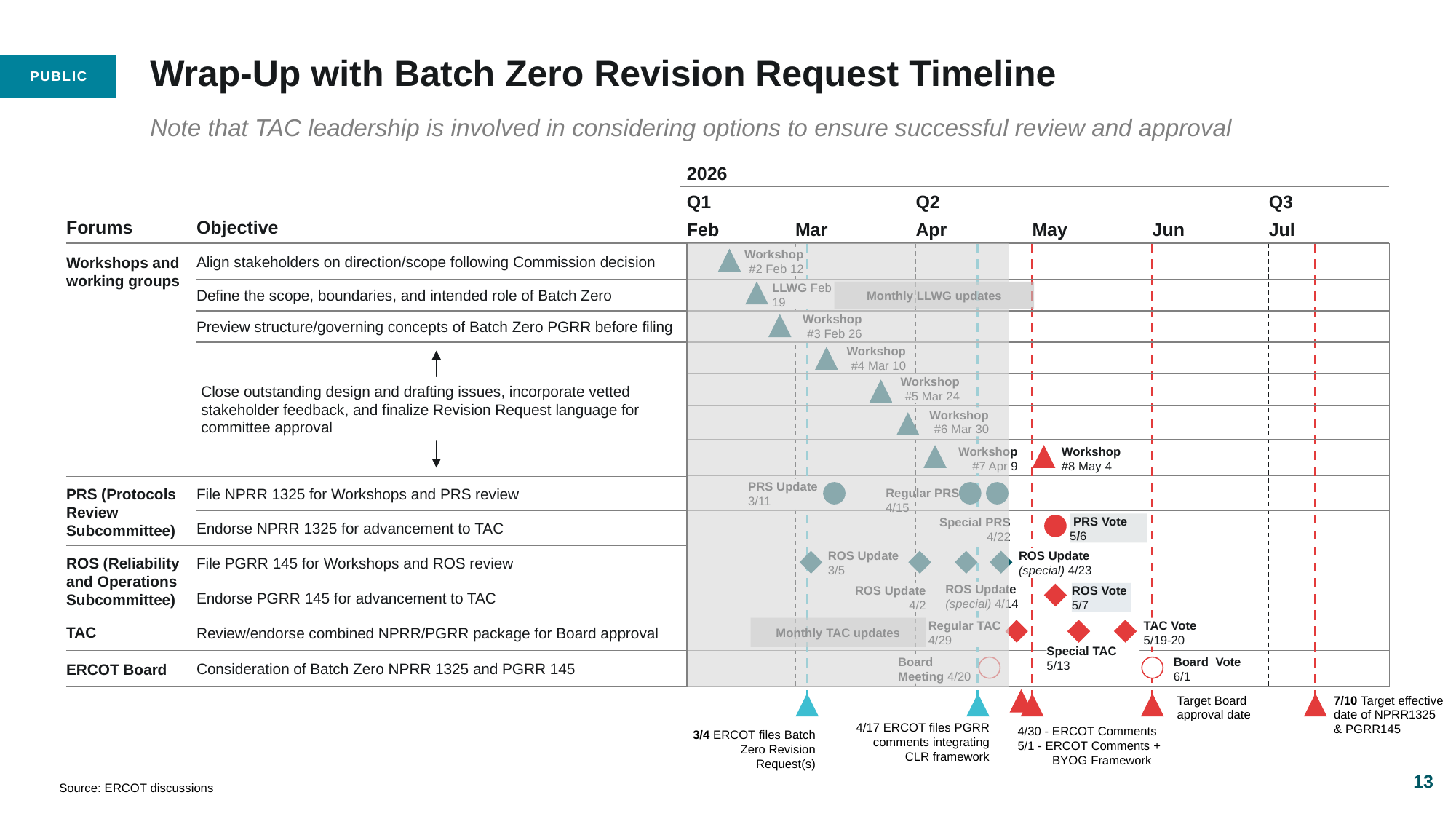

# Wrap-Up with Batch Zero Revision Request Timeline
Note that TAC leadership is involved in considering options to ensure successful review and approval
2026
Q1
Q2
Q3
Feb
Mar
Apr
May
Jun
Jul
Forums
Objective

Workshop #2 Feb 12

Align stakeholders on direction/scope following Commission decision
Workshops and working groups
LLWG Feb 19
Monthly LLWG updates

Define the scope, boundaries, and intended role of Batch Zero
Workshop #3 Feb 26

Preview structure/governing concepts of Batch Zero PGRR before filing
Workshop #4 Mar 10

Workshop #5 Mar 24
Close outstanding design and drafting issues, incorporate vetted stakeholder feedback, and finalize Revision Request language for committee approval

Workshop #6 Mar 30

Workshop #7 Apr 9
Workshop #8 May 4

PRS Update 3/11

PRS (Protocols Review Subcommittee)
File NPRR 1325 for Workshops and PRS review
Regular PRS 4/15
 PRS Vote
5/6
Special PRS 4/22

Endorse NPRR 1325 for advancement to TAC
ROS Update (special) 4/23
ROS Update 3/5

ROS (Reliability and Operations Subcommittee)
File PGRR 145 for Workshops and ROS review
ROS Update (special) 4/14
ROS Update 4/2
ROS Vote 5/7

Endorse PGRR 145 for advancement to TAC
Monthly TAC updates
Regular TAC 4/29
TAC Vote
5/19-20

TAC
Review/endorse combined NPRR/PGRR package for Board approval
Special TAC 5/13
Board  Meeting 4/20
Board  Vote 6/1

Consideration of Batch Zero NPRR 1325 and PGRR 145
ERCOT Board

Target Board approval date
7/10 Target effective date of NPRR1325 & PGRR145

4/17 ERCOT files PGRR comments integrating CLR framework
4/30 - ERCOT Comments
5/1 - ERCOT Comments +
          BYOG Framework
3/4 ERCOT files Batch Zero Revision Request(s)
13
Source: ERCOT discussions